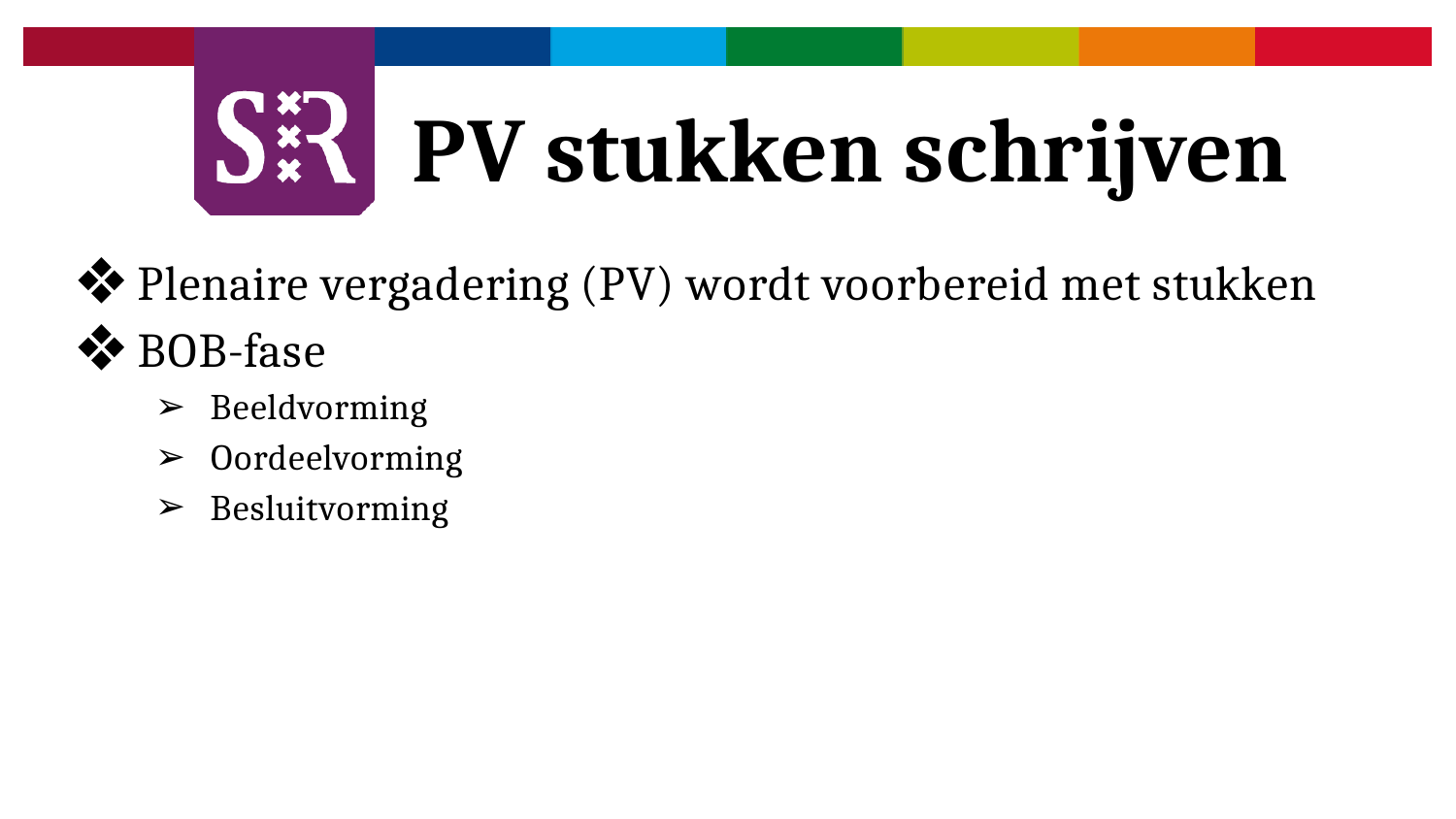

# PV stukken schrijven
Plenaire vergadering (PV) wordt voorbereid met stukken
BOB-fase
Beeldvorming
Oordeelvorming
Besluitvorming